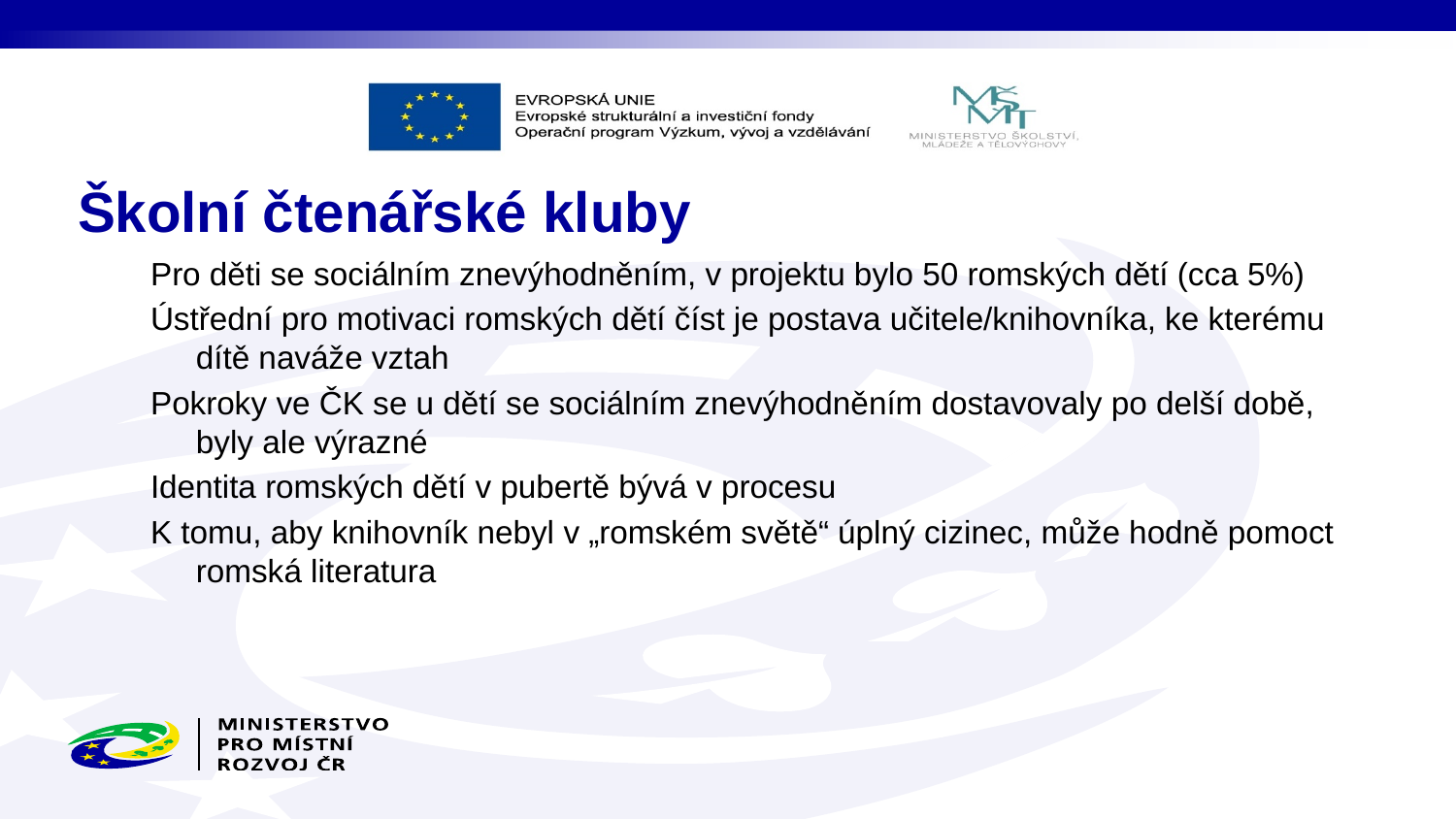

# Školní čtenářské kluby
Pro děti se sociálním znevýhodněním, v projektu bylo 50 romských dětí (cca 5%)
Ústřední pro motivaci romských dětí číst je postava učitele/knihovníka, ke kterému dítě naváže vztah
Pokroky ve ČK se u dětí se sociálním znevýhodněním dostavovaly po delší době, byly ale výrazné
Identita romských dětí v pubertě bývá v procesu
K tomu, aby knihovník nebyl v „romském světě“ úplný cizinec, může hodně pomoct romská literatura